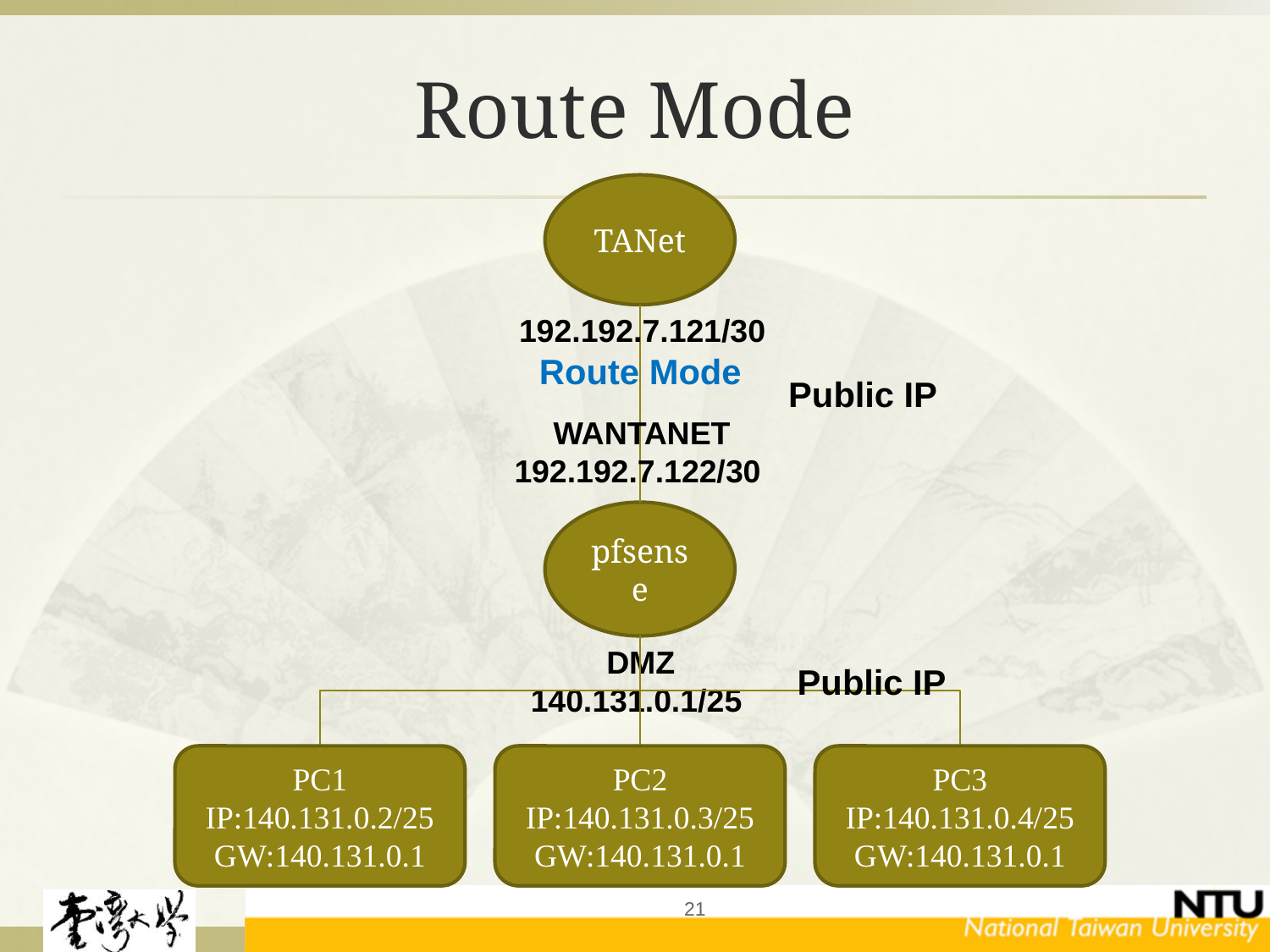

# Route Mode
TANet
192.192.7.121/30
Route Mode
Public IP
WANTANET
192.192.7.122/30
pfsense
DMZ
140.131.0.1/25
Public IP
PC1
IP:140.131.0.2/25
GW:140.131.0.1
PC2
IP:140.131.0.3/25
GW:140.131.0.1
PC3
IP:140.131.0.4/25
GW:140.131.0.1
21